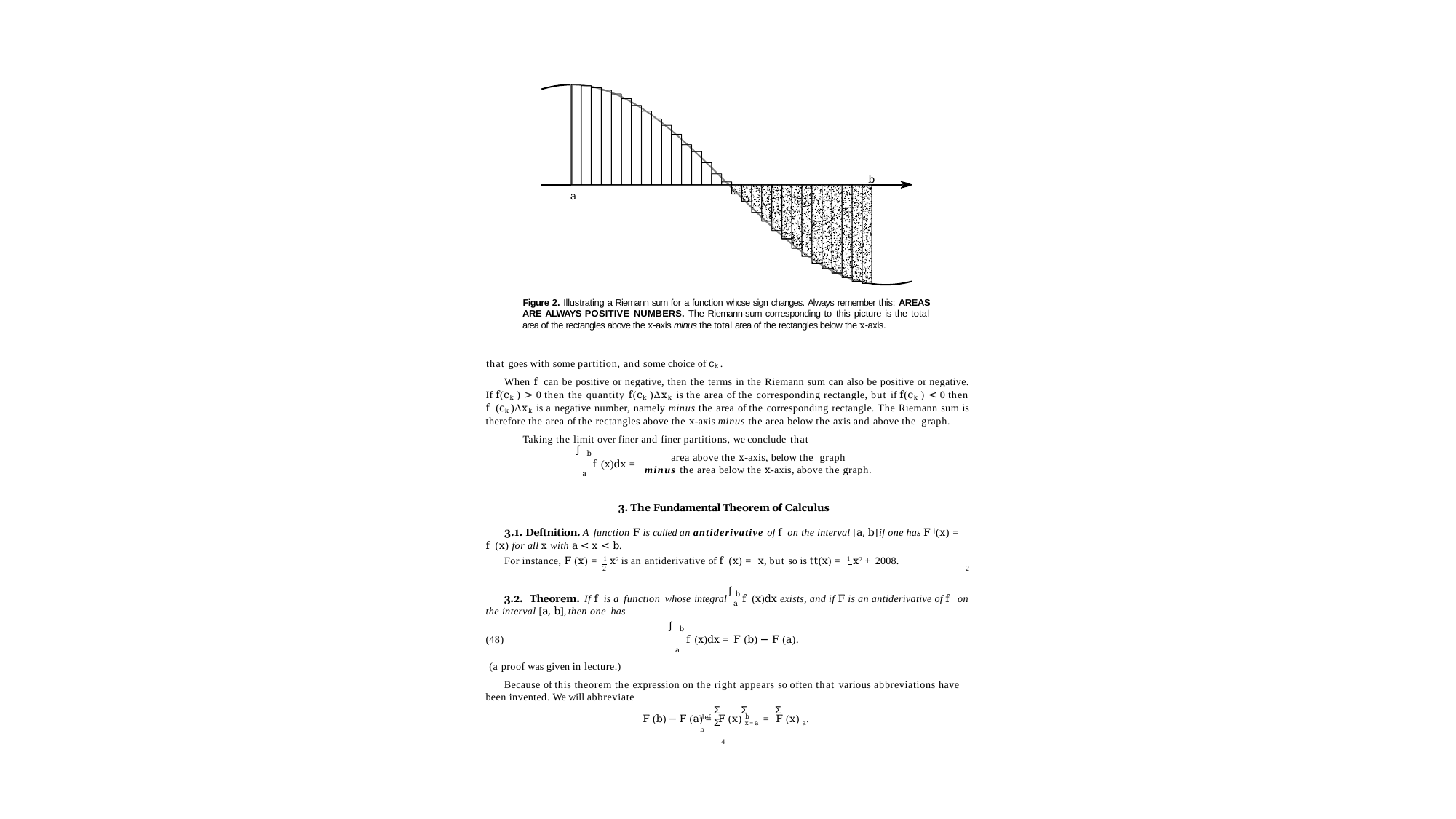

b

a

Figure 2. Illustrating a Riemann sum for a function whose sign changes. Always remember this: AREAS  ARE ALWAYS POSITIVE NUMBERS. The Riemann-sum corresponding to this picture is the total  area of the rectangles above the x-axis minus the total area of the rectangles below the x-axis.

that goes with some partition, and some choice of ck .
When f can be positive or negative, then the terms in the Riemann sum can also be positive or negative.  If f(ck ) > 0 then the quantity f(ck )∆xk is the area of the corresponding rectangle, but if f(ck ) < 0 then  f (ck )∆xk is a negative number, namely minus the area of the corresponding rectangle. The Riemann sum is  therefore the area of the rectangles above the x-axis minus the area below the axis and above the graph.
Taking the limit over finer and finer partitions, we conclude that
∫
b
area above the x-axis, below the graph
minus the area below the x-axis, above the graph.
f (x)dx =
a
3. The Fundamental Theorem of Calculus

3.1. Deftnition. A function F is called an antiderivative of f on the interval [a, b] if one has F j(x) =
f (x) for all x with a < x < b.
For instance, F (x) = 1 x2 is an antiderivative of f (x) = x, but so is tt(x) = 1 x2 + 2008.
2	2

∫
b
3.2.   Theorem.  If f is a  function whose integral	f (x)dx exists, and if F is an antiderivative of f on
a
the interval [a, b], then one has
∫
b
(48)	f (x)dx = F (b) − F (a).
a
(a proof was given in lecture.)
Because of this theorem the expression on the right appears so often that various abbreviations have  been invented. We will abbreviate
Σ	Σ	Σ	Σ
def	b	b
F (b) − F (a) = F (x) x=a = F (x) a.
4